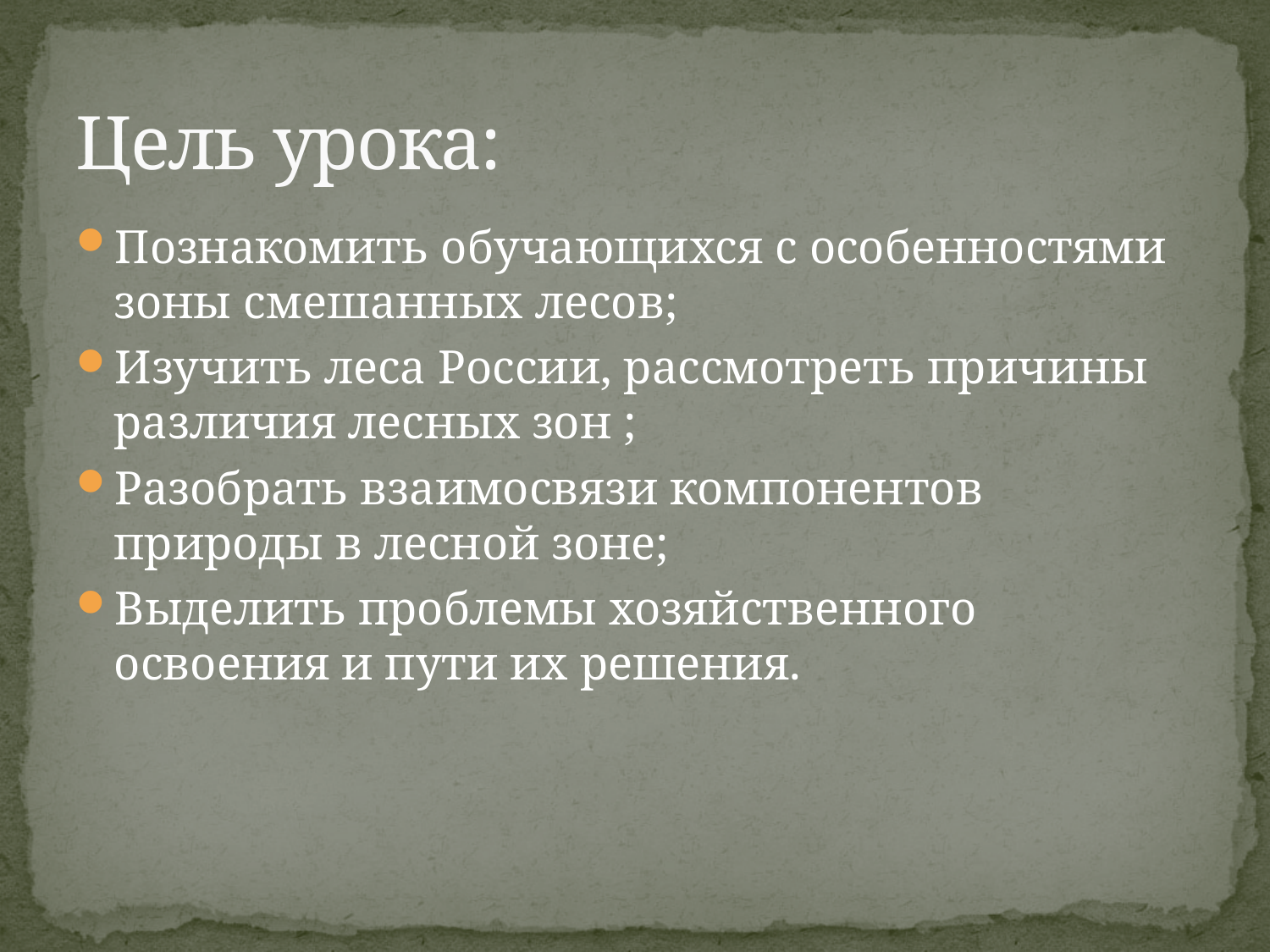

# Цель урока:
Познакомить обучающихся с особенностями зоны смешанных лесов;
Изучить леса России, рассмотреть причины различия лесных зон ;
Разобрать взаимосвязи компонентов природы в лесной зоне;
Выделить проблемы хозяйственного освоения и пути их решения.